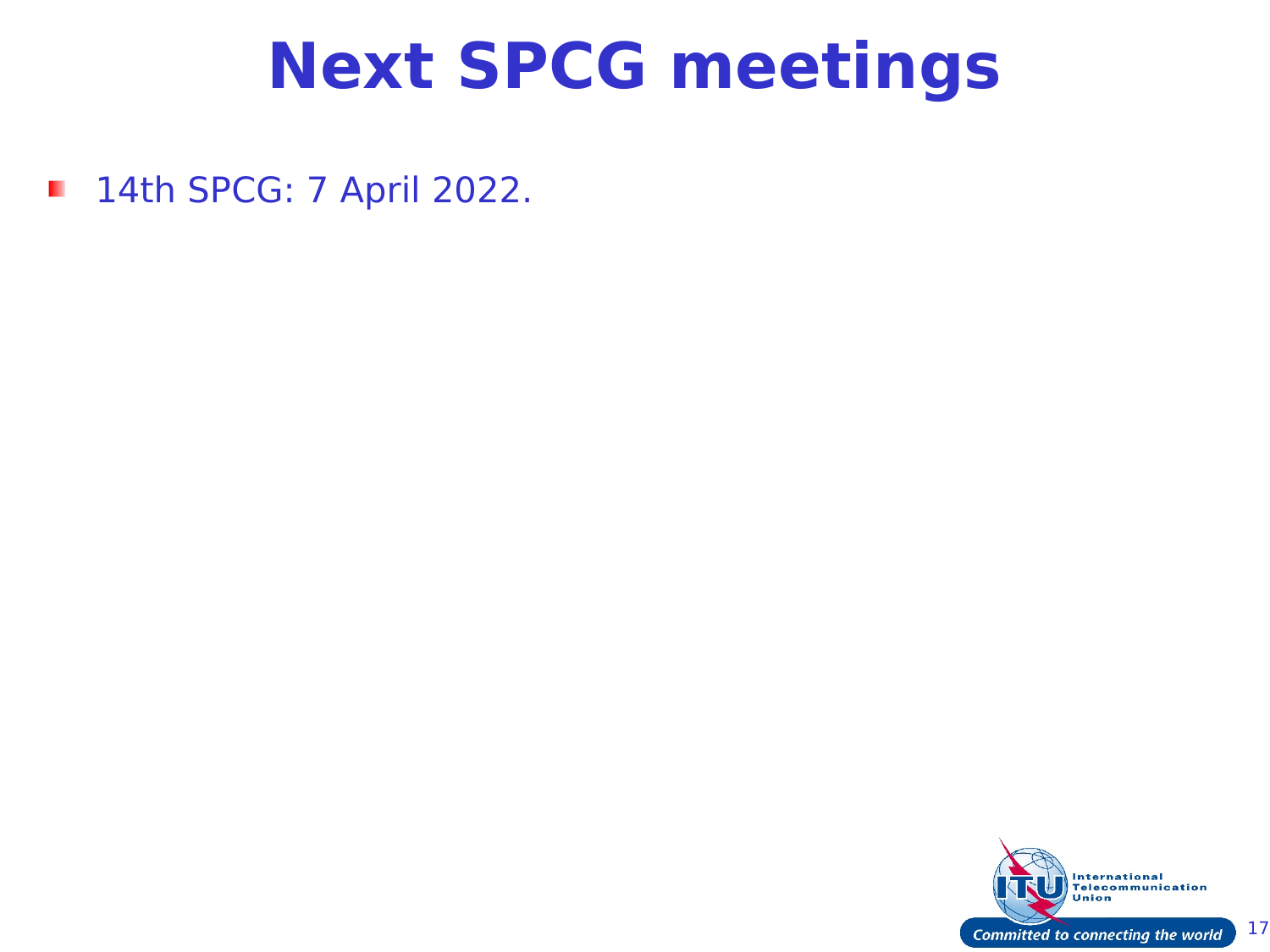

# Next SPCG meetings
14th SPCG: 7 April 2022.
17